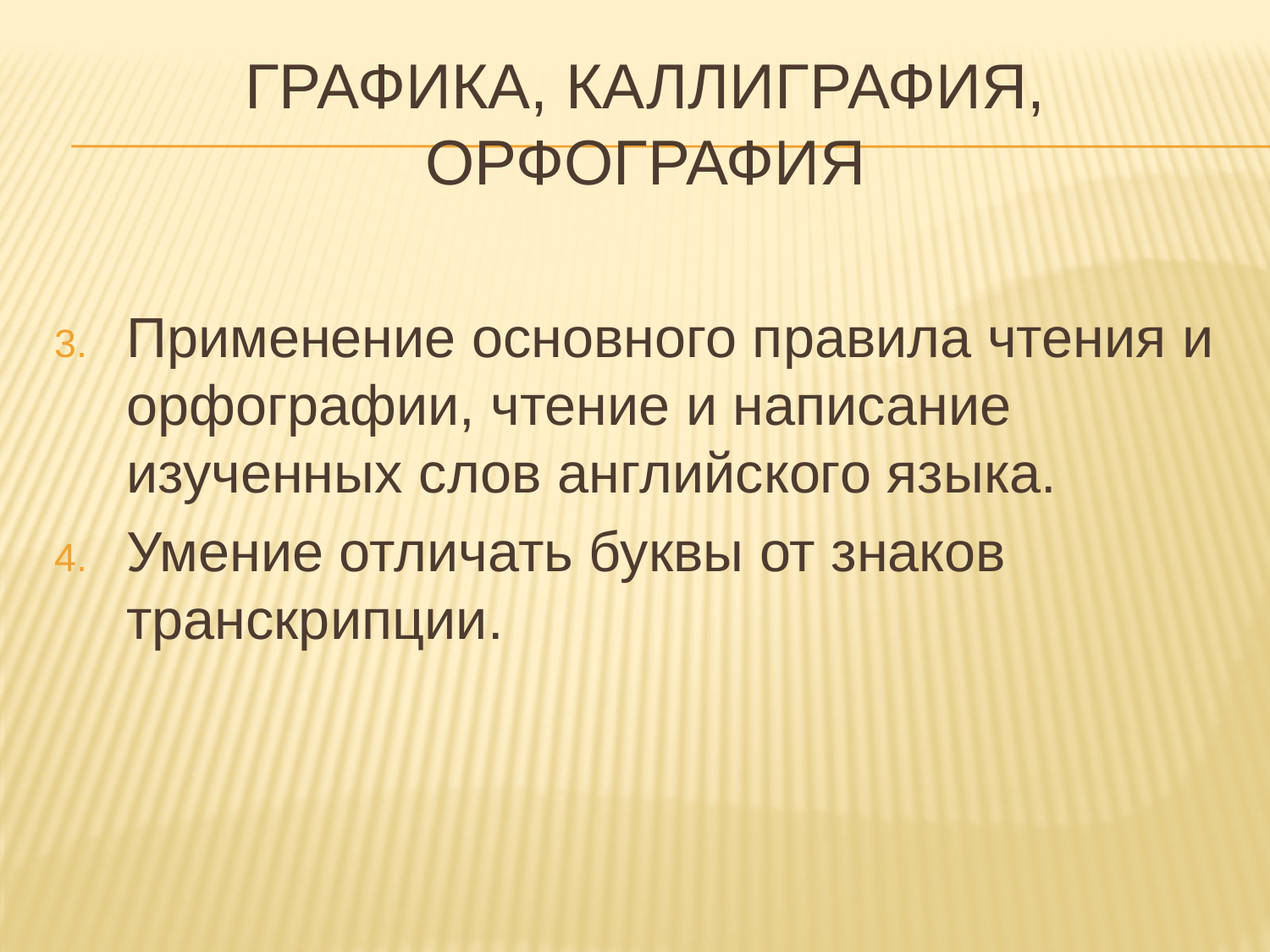

# Графика, каллиграфия, орфография

Применение основного правила чтения и орфографии, чтение и написание изученных слов английского языка.
Умение отличать буквы от знаков транскрипции.